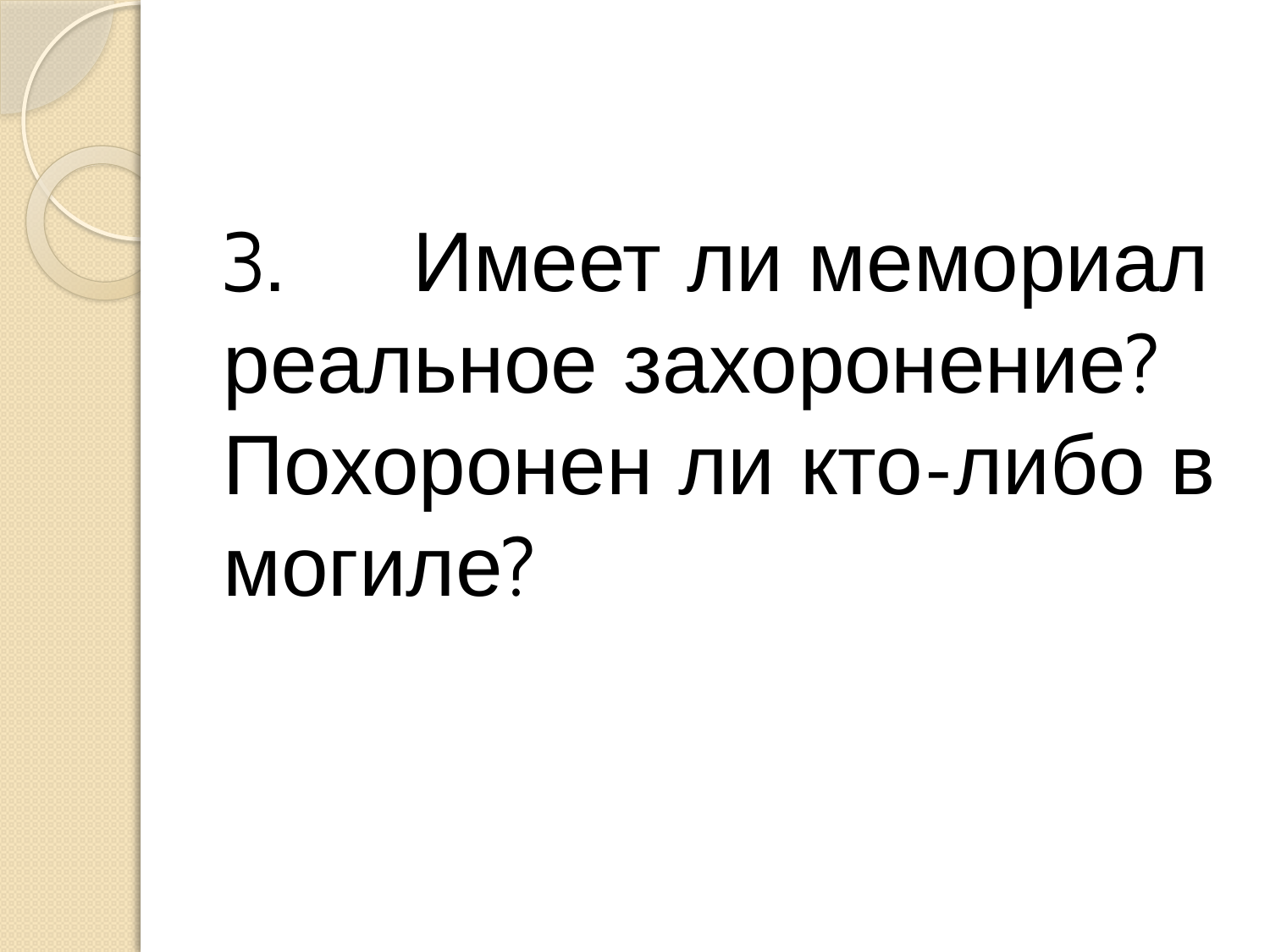

#
3.     Имеет ли мемориал реальное захоронение? Похоронен ли кто-либо в могиле?